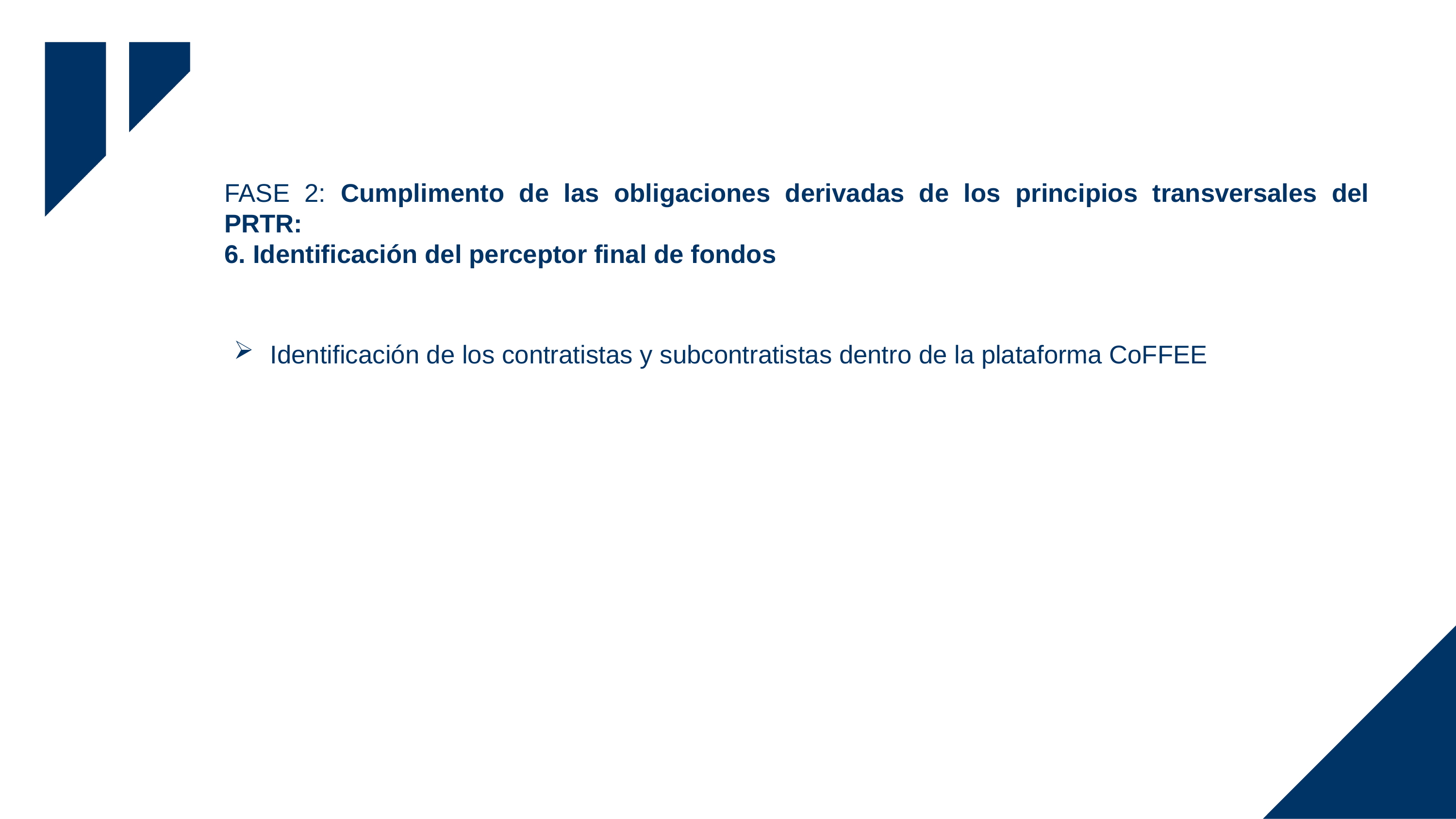

FASE 2: Cumplimento de las obligaciones derivadas de los principios transversales del PRTR:
6. Identificación del perceptor final de fondos

Identificación de los contratistas y subcontratistas dentro de la plataforma CoFFEE